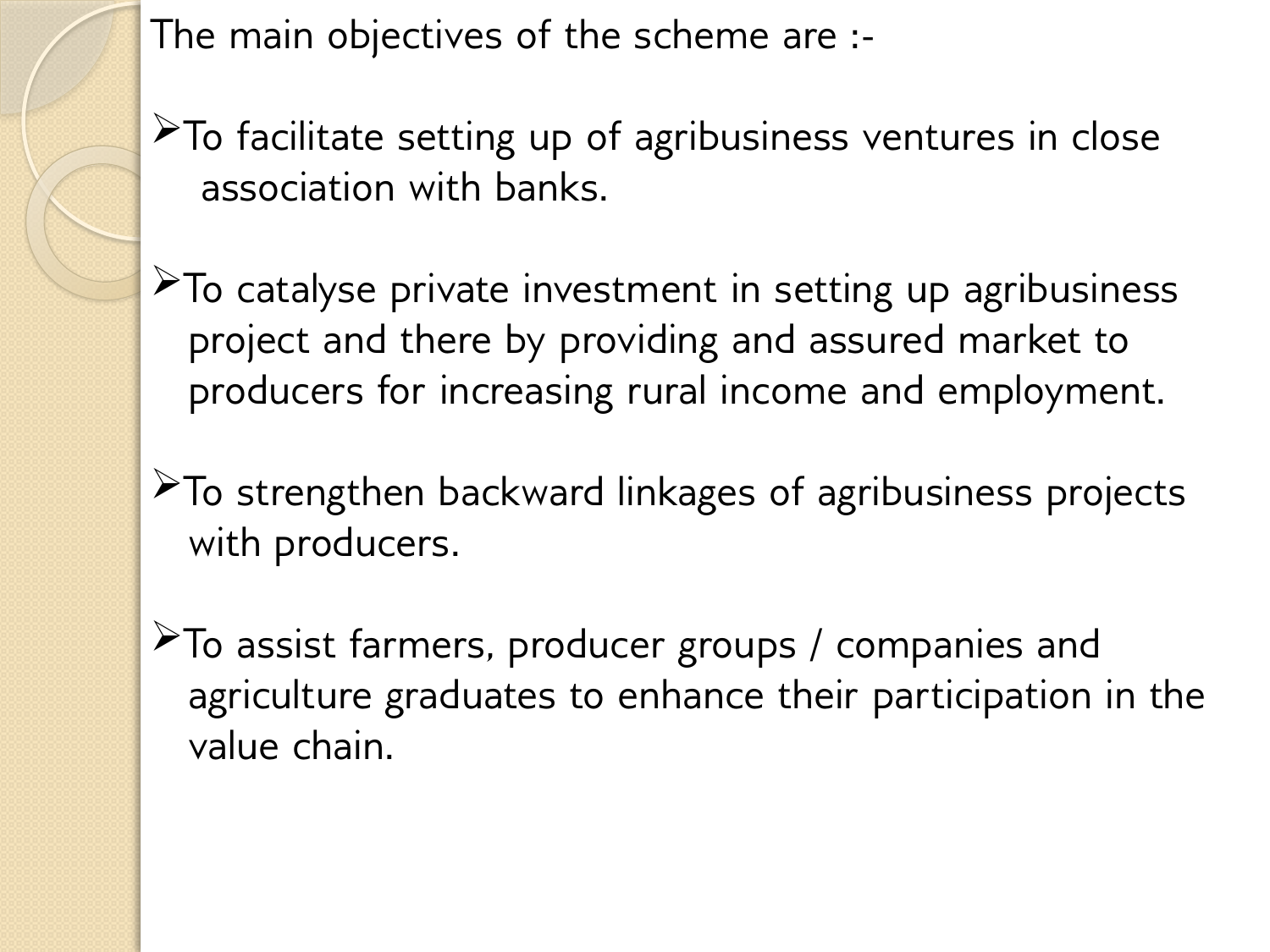

The main objectives of the scheme are :-

To facilitate setting up of agribusiness ventures in close
    association with banks.

To catalyse private investment in setting up agribusiness
   project and there by providing and assured market to
   producers for increasing rural income and employment.

To strengthen backward linkages of agribusiness projects
   with producers.

To assist farmers, producer groups / companies and
   agriculture graduates to enhance their participation in the
   value chain.